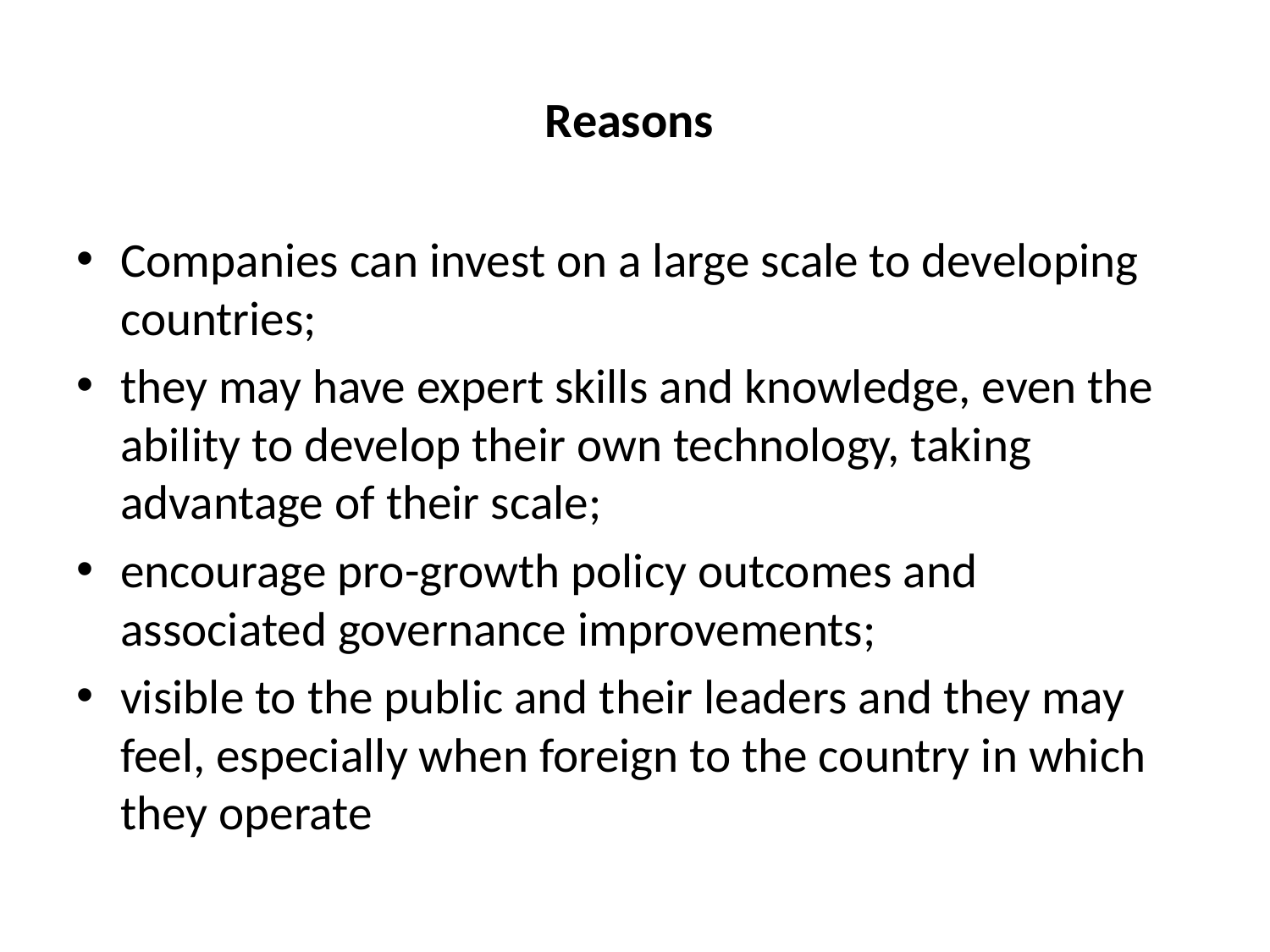

# Reasons
Companies can invest on a large scale to developing countries;
they may have expert skills and knowledge, even the ability to develop their own technology, taking advantage of their scale;
encourage pro-growth policy outcomes and associated governance improvements;
visible to the public and their leaders and they may feel, especially when foreign to the country in which they operate